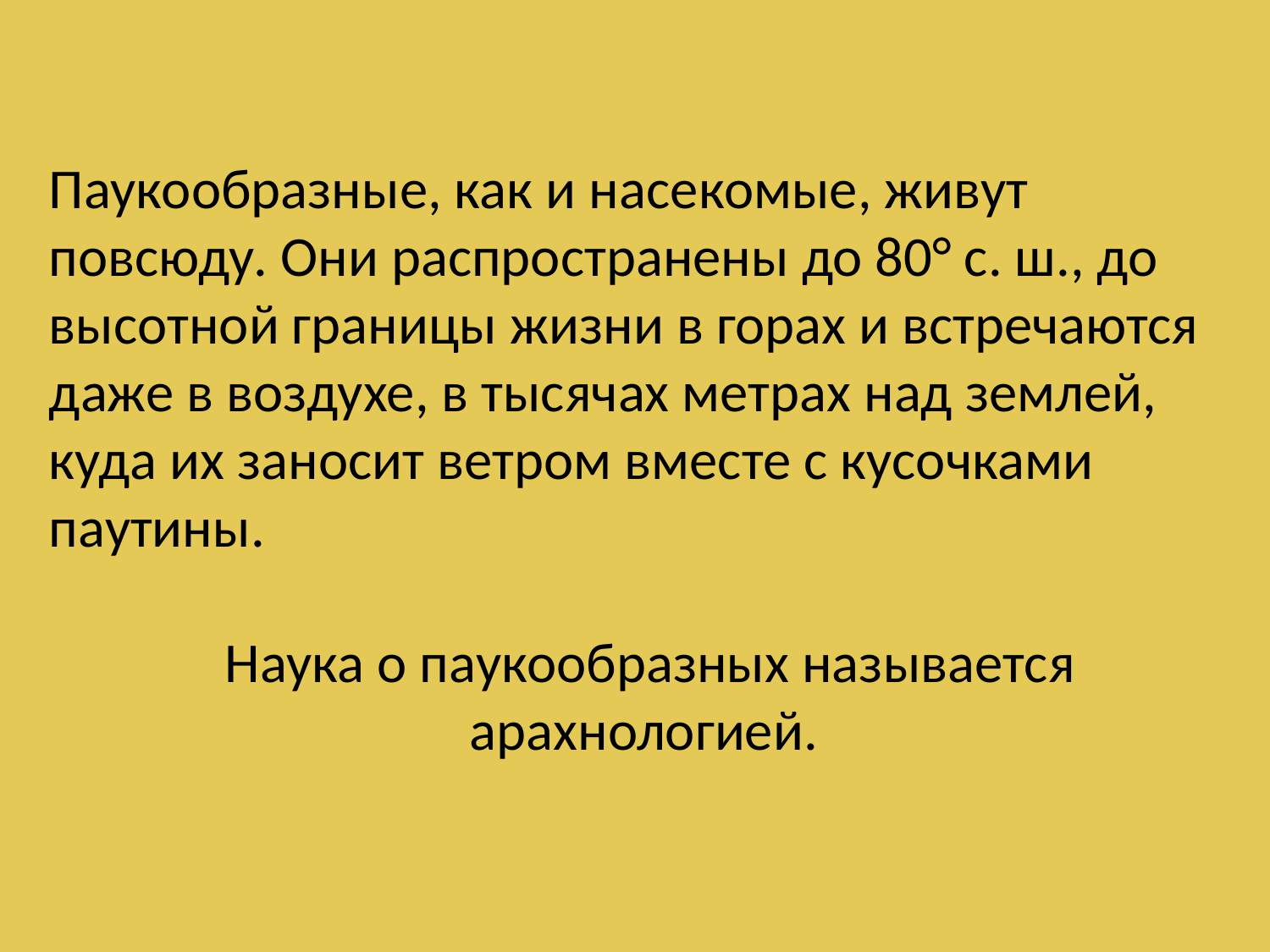

Паукообразные, как и насекомые, живут повсюду. Они распространены до 80° с. ш., до высотной границы жизни в горах и встречаются даже в воздухе, в тысячах метрах над землей, куда их заносит ветром вместе с кусочками паутины.

 Наука о паукообразных называется арахнологией.